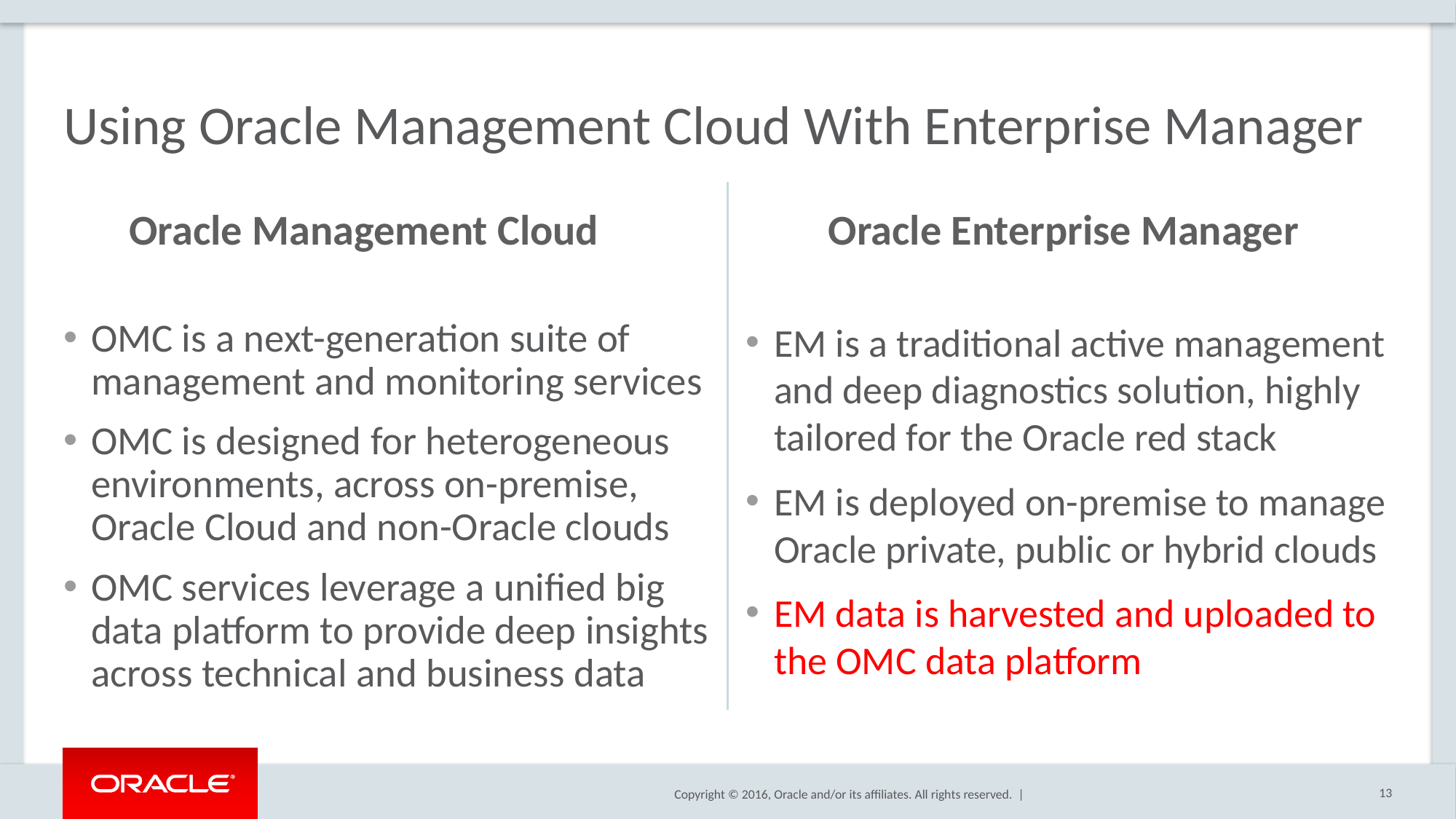

Using Oracle Management Cloud With Enterprise Manager
Oracle Management Cloud
Oracle Enterprise Manager
OMC is a next-generation suite of management and monitoring services
OMC is designed for heterogeneous environments, across on-premise, Oracle Cloud and non-Oracle clouds
OMC services leverage a unified big data platform to provide deep insights across technical and business data
EM is a traditional active management and deep diagnostics solution, highly tailored for the Oracle red stack
EM is deployed on-premise to manage Oracle private, public or hybrid clouds
EM data is harvested and uploaded to the OMC data platform

13